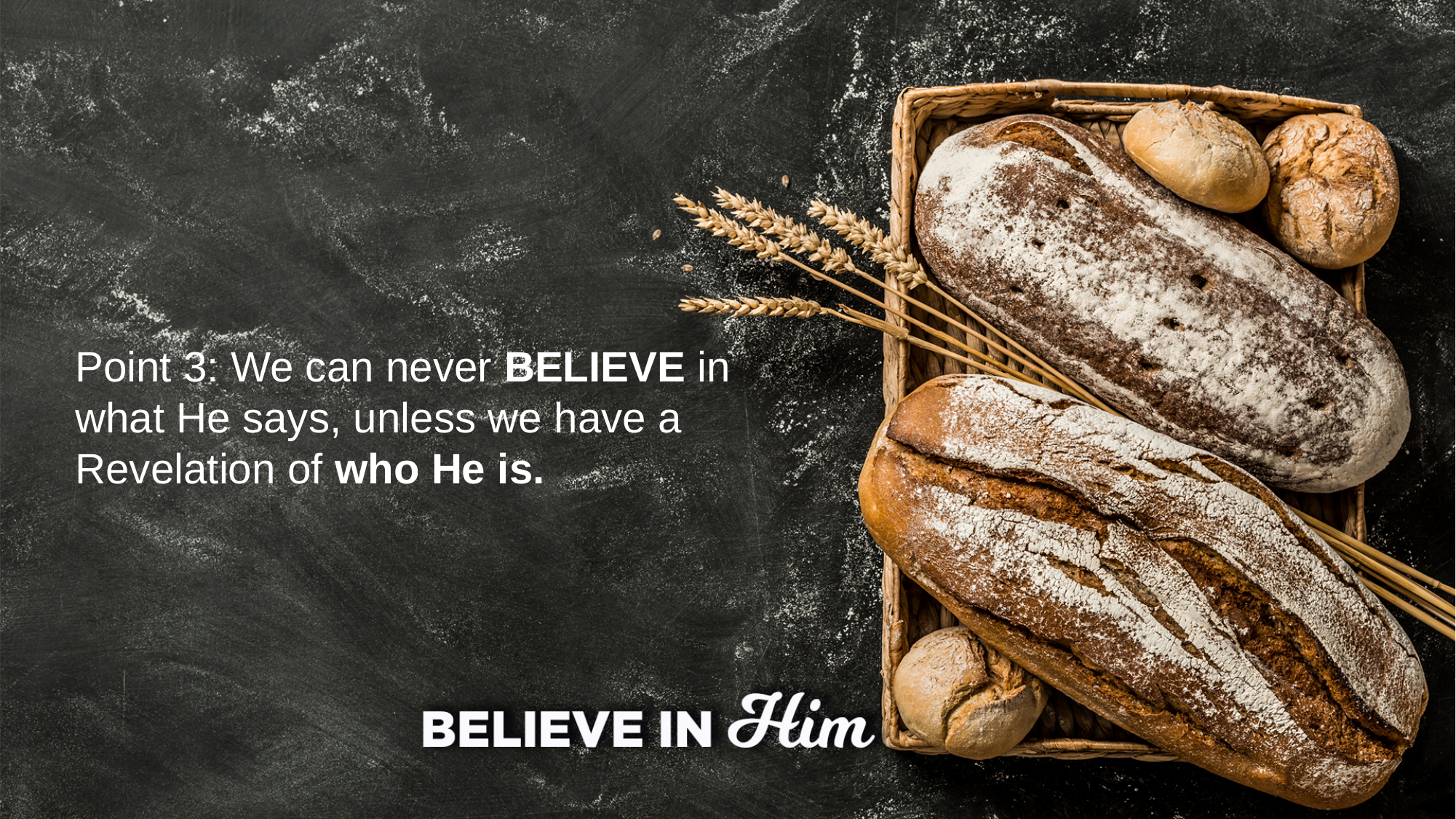

Point 3: We can never BELIEVE in what He says, unless we have a Revelation of who He is.